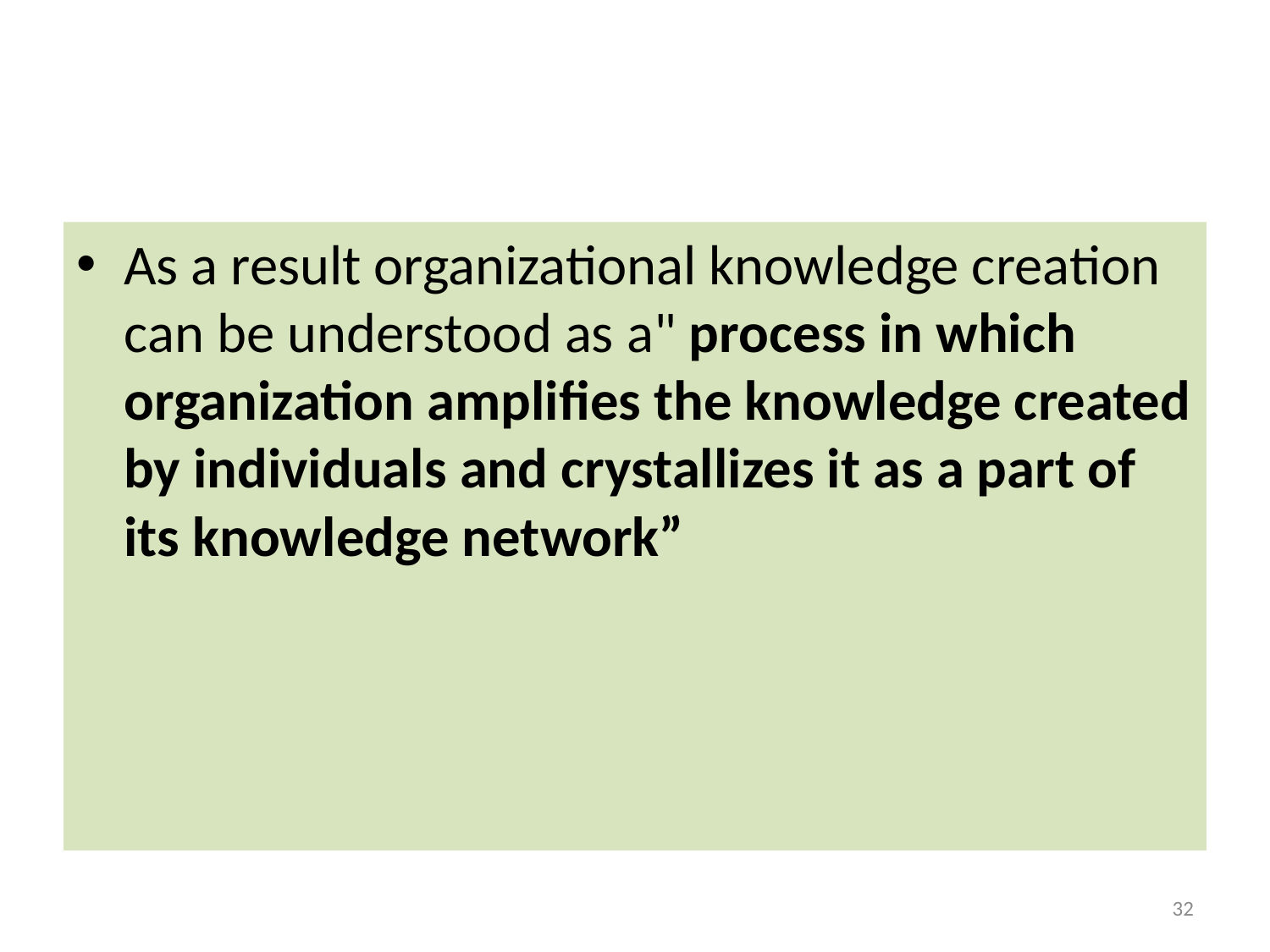

#
As a result organizational knowledge creation can be understood as a" process in which organization amplifies the knowledge created by individuals and crystallizes it as a part of its knowledge network”

32